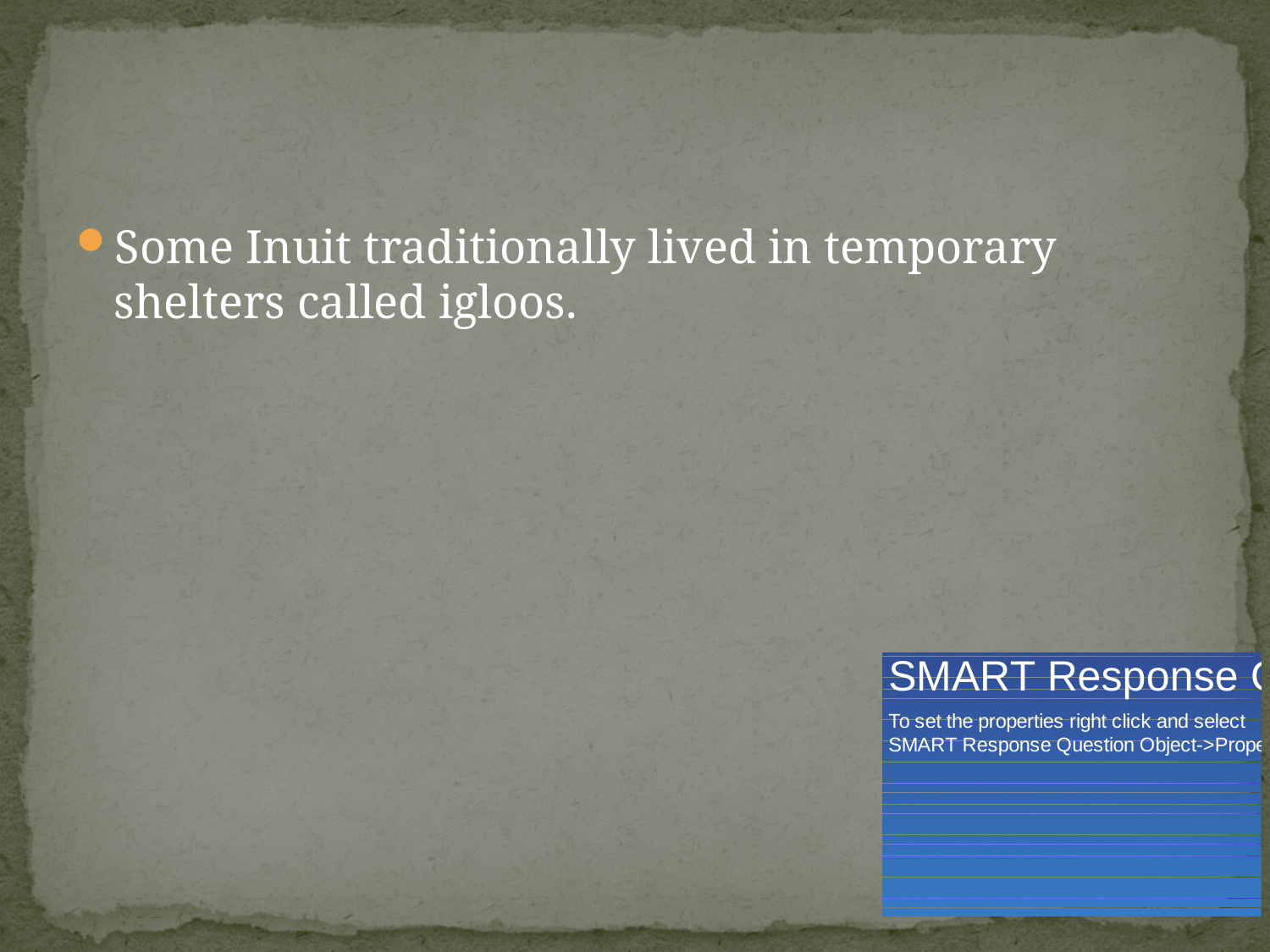

#
Some Inuit traditionally lived in temporary shelters called igloos.